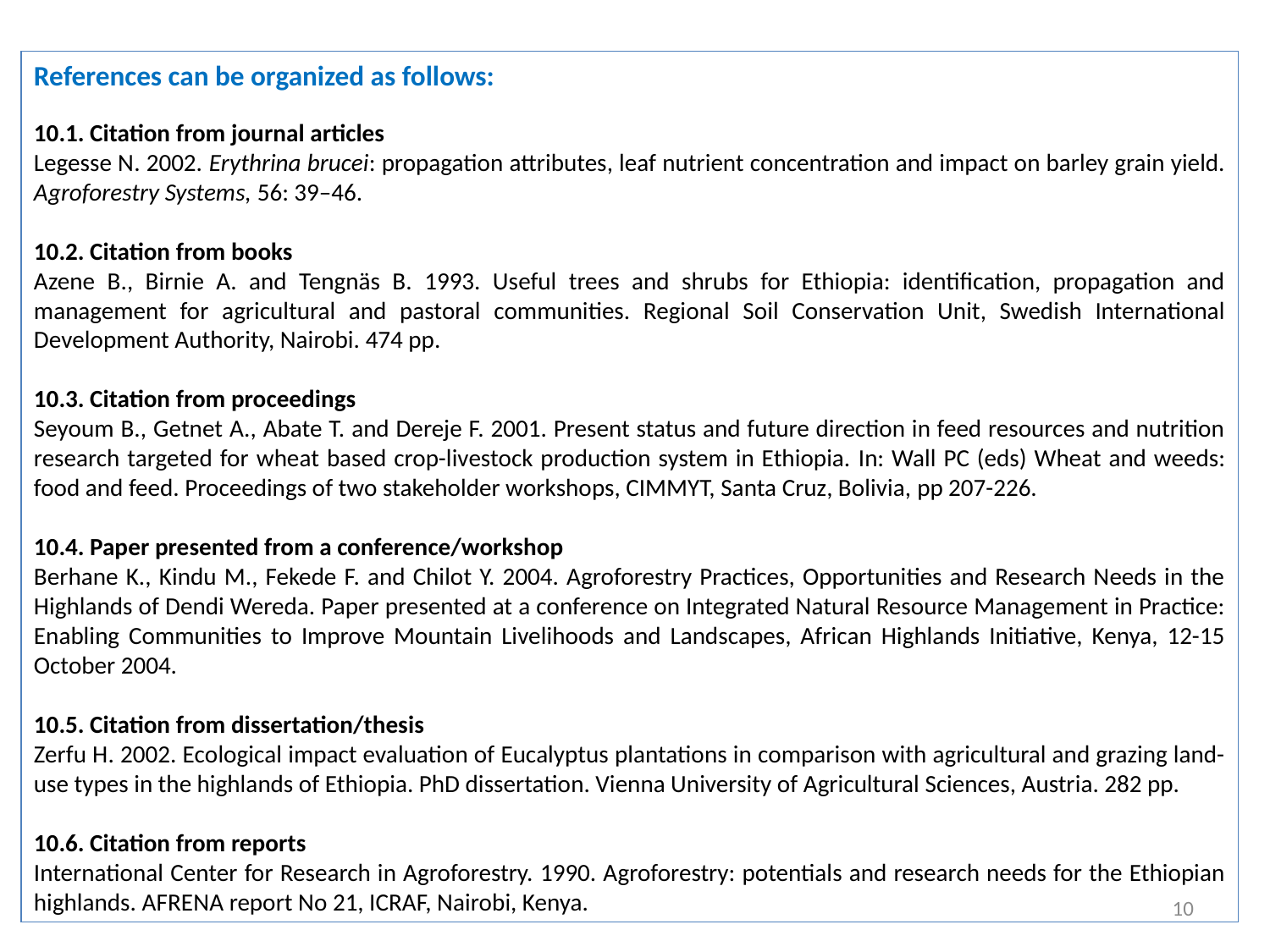

References can be organized as follows:

10.1. Citation from journal articles
Legesse N. 2002. Erythrina brucei: propagation attributes, leaf nutrient concentration and impact on barley grain yield. Agroforestry Systems, 56: 39–46.

10.2. Citation from books
Azene B., Birnie A. and Tengnäs B. 1993. Useful trees and shrubs for Ethiopia: identification, propagation and management for agricultural and pastoral communities. Regional Soil Conservation Unit, Swedish International Development Authority, Nairobi. 474 pp.

10.3. Citation from proceedings
Seyoum B., Getnet A., Abate T. and Dereje F. 2001. Present status and future direction in feed resources and nutrition research targeted for wheat based crop-livestock production system in Ethiopia. In: Wall PC (eds) Wheat and weeds: food and feed. Proceedings of two stakeholder workshops, CIMMYT, Santa Cruz, Bolivia, pp 207-226.

10.4. Paper presented from a conference/workshop
Berhane K., Kindu M., Fekede F. and Chilot Y. 2004. Agroforestry Practices, Opportunities and Research Needs in the Highlands of Dendi Wereda. Paper presented at a conference on Integrated Natural Resource Management in Practice: Enabling Communities to Improve Mountain Livelihoods and Landscapes, African Highlands Initiative, Kenya, 12-15 October 2004.

10.5. Citation from dissertation/thesis
Zerfu H. 2002. Ecological impact evaluation of Eucalyptus plantations in comparison with agricultural and grazing land-use types in the highlands of Ethiopia. PhD dissertation. Vienna University of Agricultural Sciences, Austria. 282 pp.

10.6. Citation from reports
International Center for Research in Agroforestry. 1990. Agroforestry: potentials and research needs for the Ethiopian highlands. AFRENA report No 21, ICRAF, Nairobi, Kenya.
10